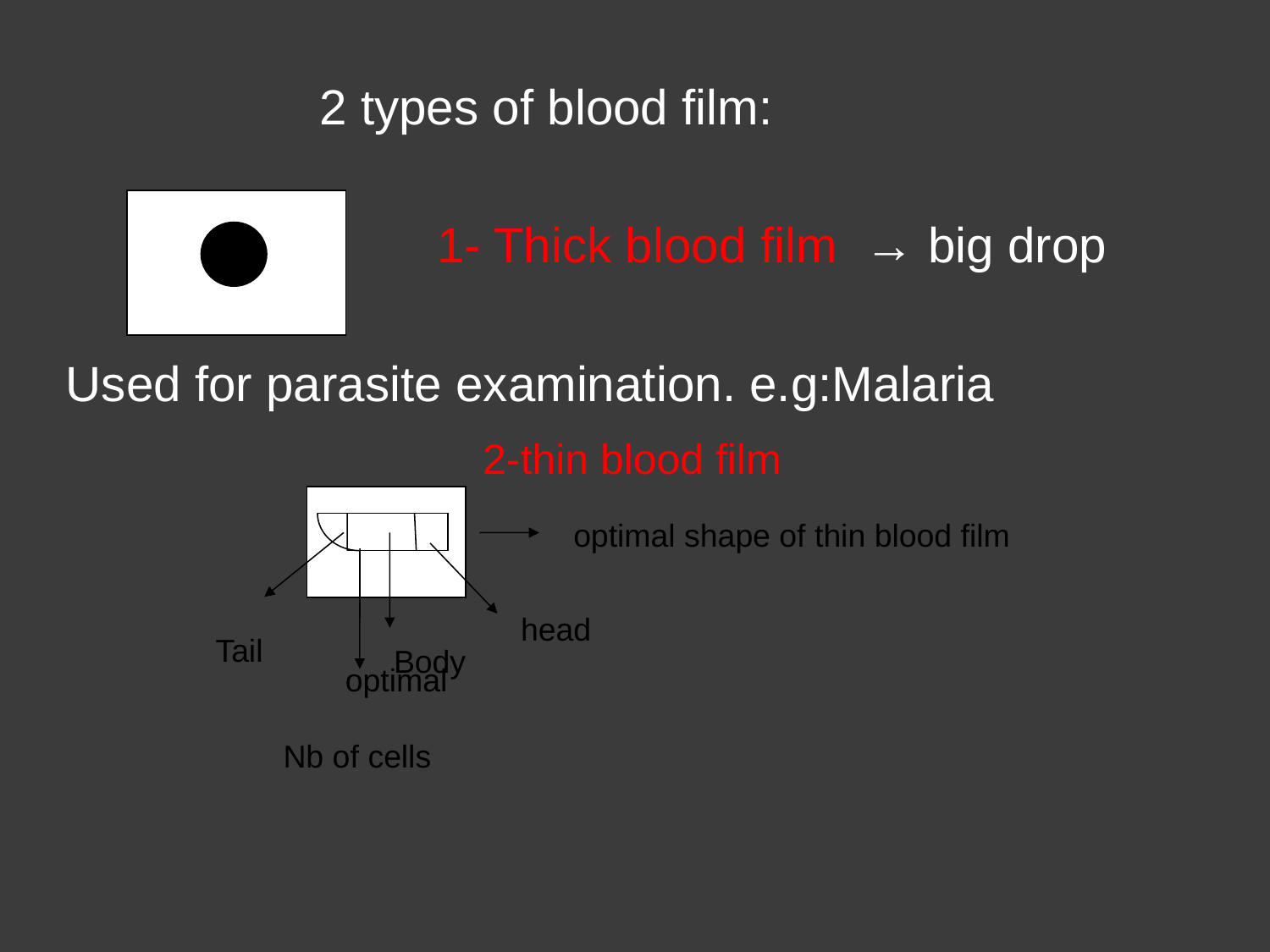

2 types of blood film:

		   1- Thick blood film  → big drop

Used for parasite examination. e.g:Malaria
 2-thin blood film

optimal shape of thin blood film

head
Tail
                           optimal
Nb of cells
Body